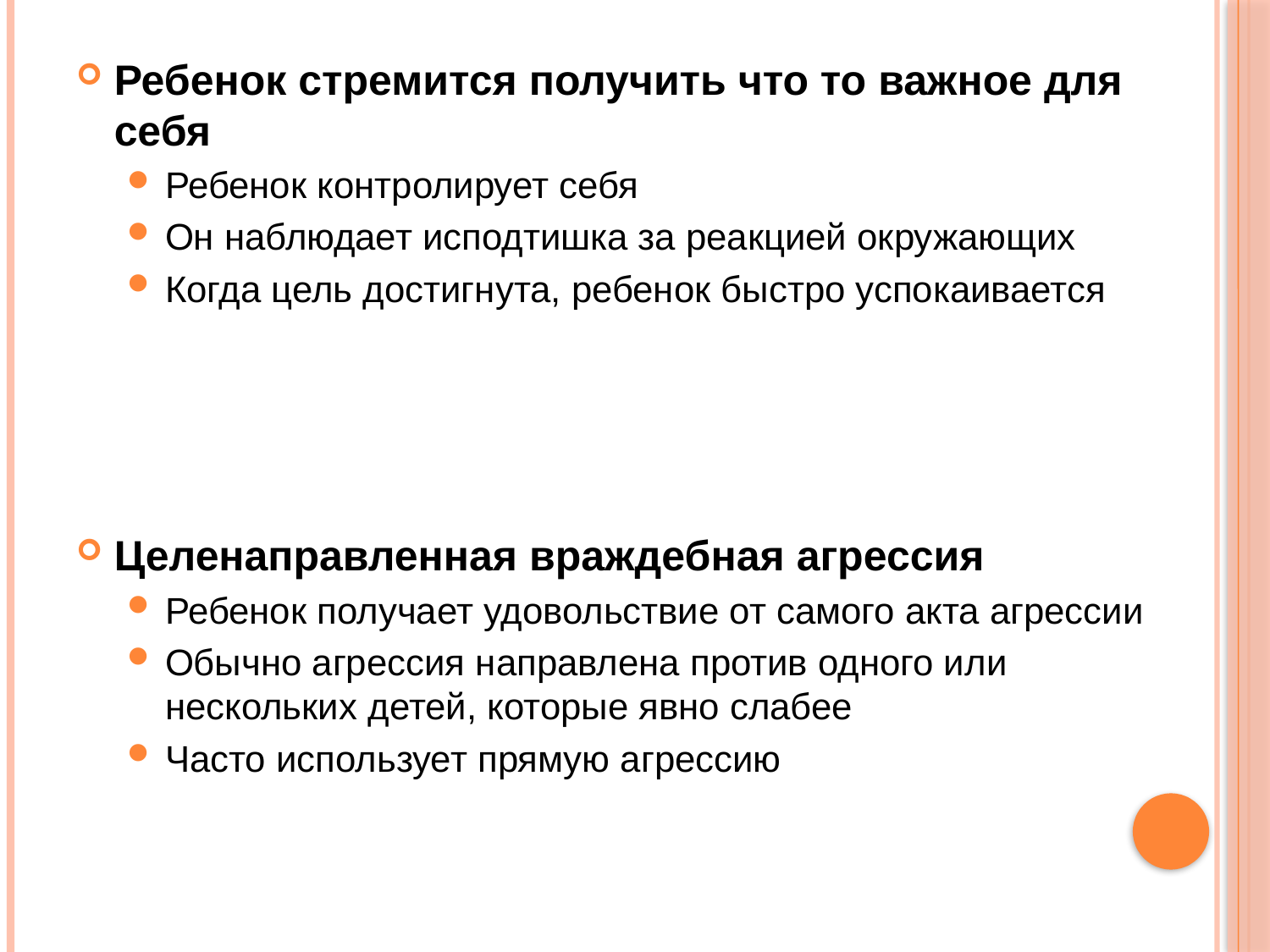

Ребенок стремится получить что то важное для себя
Ребенок контролирует себя
Он наблюдает исподтишка за реакцией окружающих
Когда цель достигнута, ребенок быстро успокаивается

Целенаправленная враждебная агрессия
Ребенок получает удовольствие от самого акта агрессии
Обычно агрессия направлена против одного или нескольких детей, которые явно слабее
Часто использует прямую агрессию